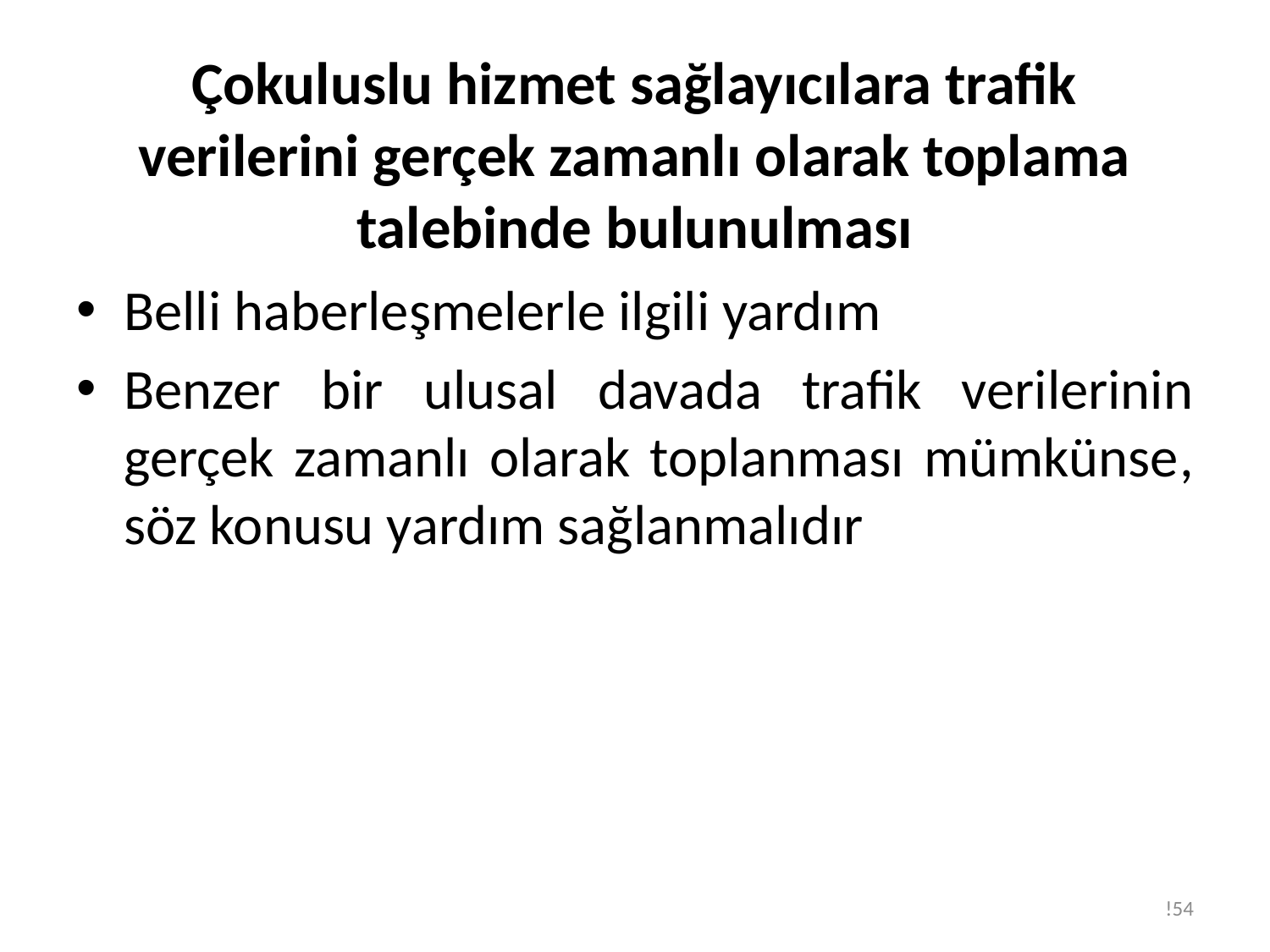

# Çokuluslu hizmet sağlayıcılara trafik verilerini gerçek zamanlı olarak toplama talebinde bulunulması
Belli haberleşmelerle ilgili yardım
Benzer bir ulusal davada trafik verilerinin gerçek zamanlı olarak toplanması mümkünse, söz konusu yardım sağlanmalıdır
!54